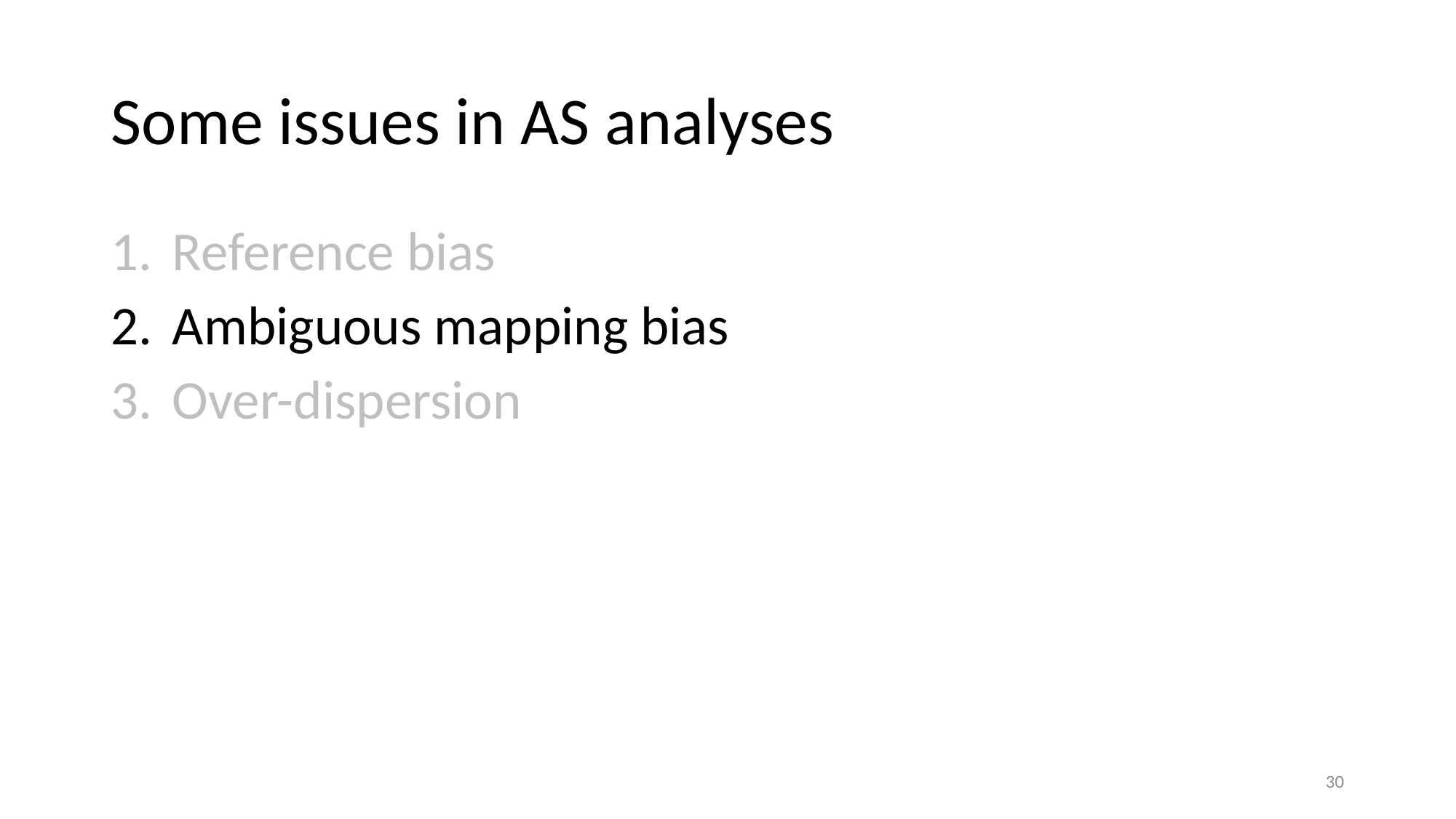

# Some issues in AS analyses
Reference bias
Ambiguous mapping bias
Over-dispersion
30